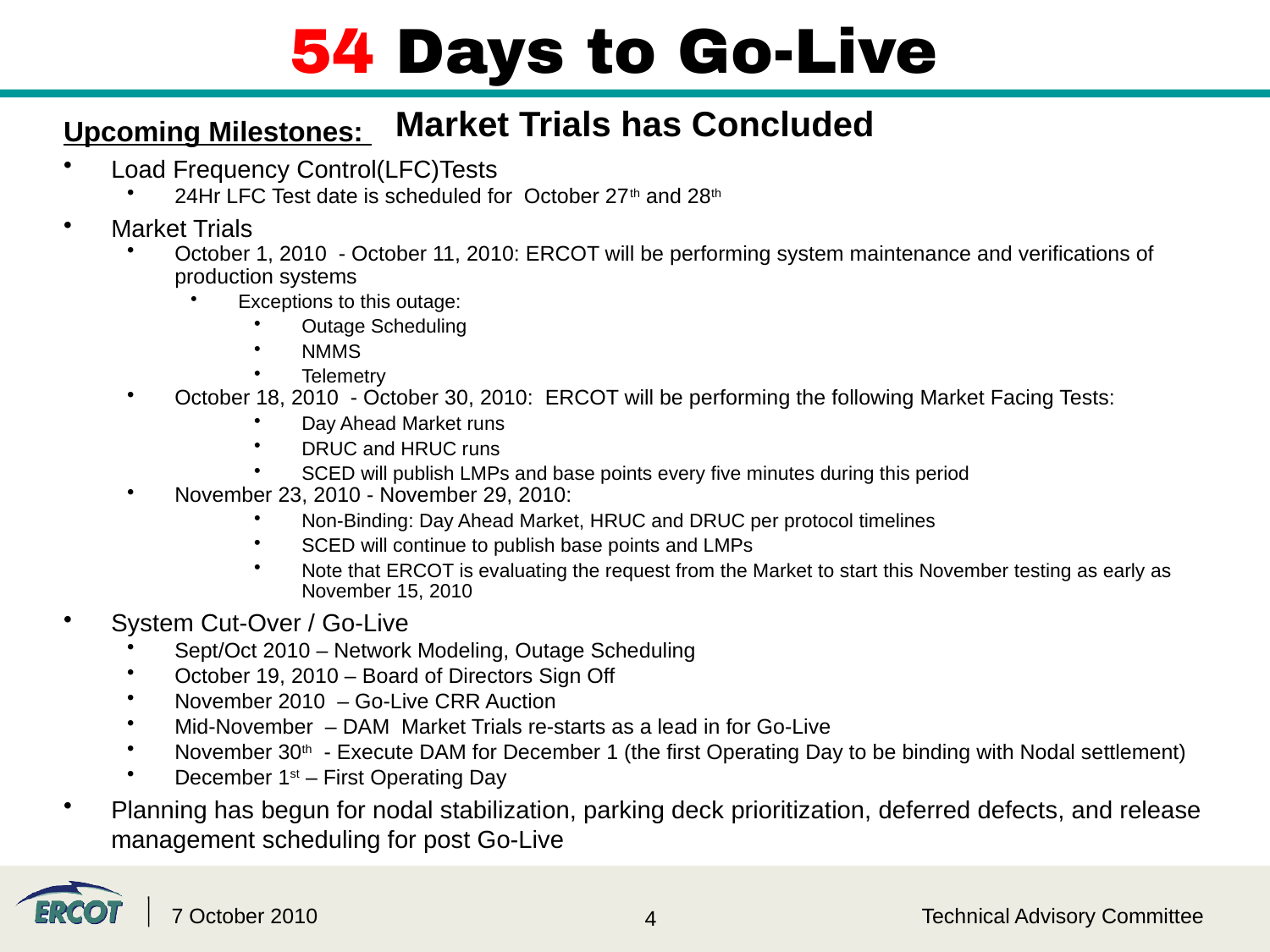

# 54 Days to Go-Live
Market Trials has Concluded

Upcoming Milestones:
Load Frequency Control(LFC)Tests
24Hr LFC Test date is scheduled for  October 27th and 28th
Market Trials
October 1, 2010  - October 11, 2010: ERCOT will be performing system maintenance and verifications of production systems
Exceptions to this outage:
Outage Scheduling
NMMS
Telemetry
October 18, 2010  - October 30, 2010:  ERCOT will be performing the following Market Facing Tests:
Day Ahead Market runs
DRUC and HRUC runs
SCED will publish LMPs and base points every five minutes during this period
November 23, 2010 - November 29, 2010:
Non-Binding: Day Ahead Market, HRUC and DRUC per protocol timelines
SCED will continue to publish base points and LMPs
Note that ERCOT is evaluating the request from the Market to start this November testing as early as November 15, 2010
System Cut-Over / Go-Live
Sept/Oct 2010 – Network Modeling, Outage Scheduling
October 19, 2010 – Board of Directors Sign Off
November 2010  – Go-Live CRR Auction
Mid-November  – DAM  Market Trials re-starts as a lead in for Go-Live
November 30th  - Execute DAM for December 1 (the first Operating Day to be binding with Nodal settlement)
December 1st – First Operating Day
Planning has begun for nodal stabilization, parking deck prioritization, deferred defects, and release management scheduling for post Go-Live

7 October 2010
Technical Advisory Committee